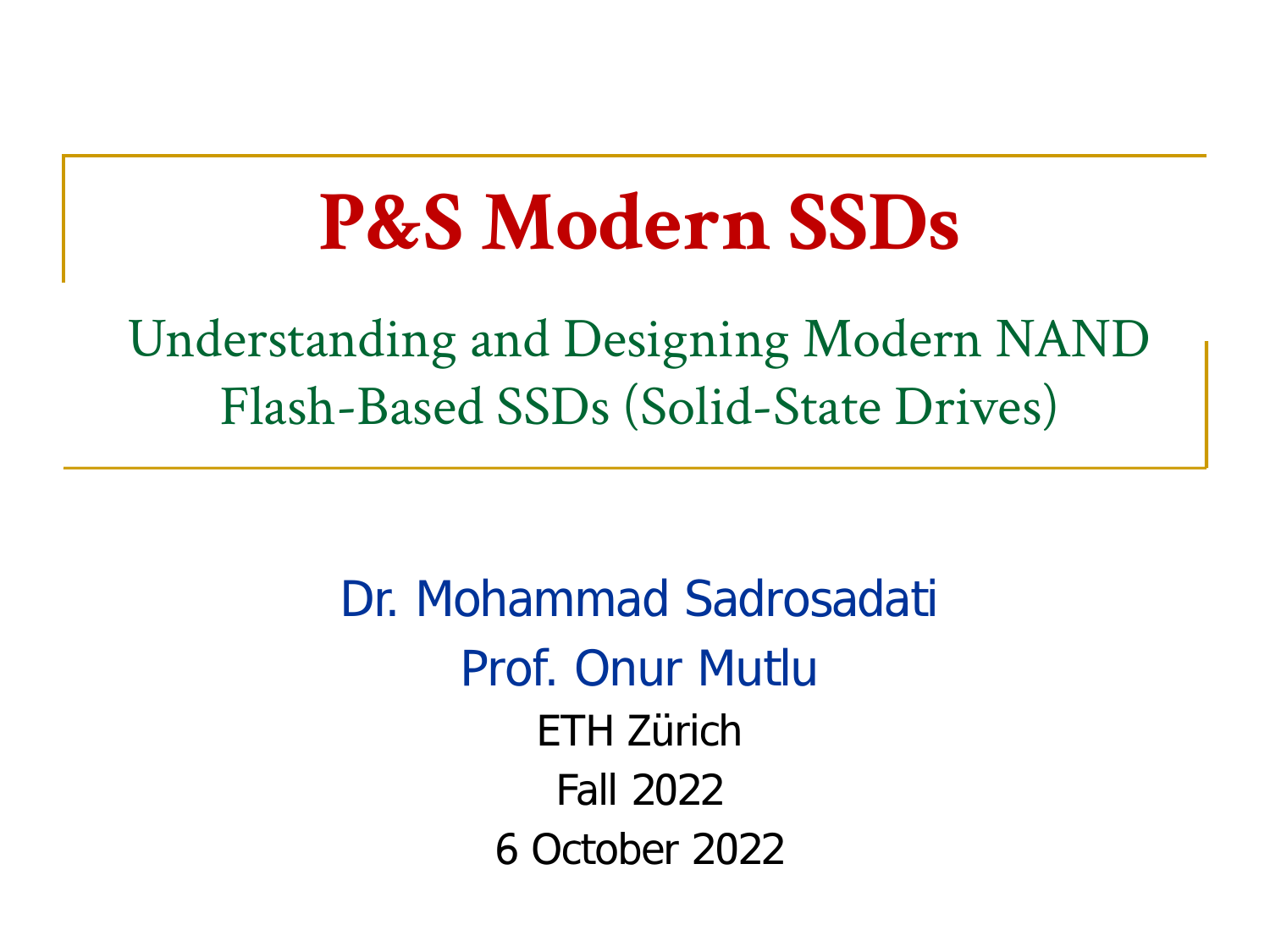

# P&S Modern SSDs Understanding and Designing Modern NAND Flash-Based SSDs (Solid-State Drives)
Dr. Mohammad Sadrosadati
Prof. Onur Mutlu
ETH Zürich
Fall 2022
6 October 2022